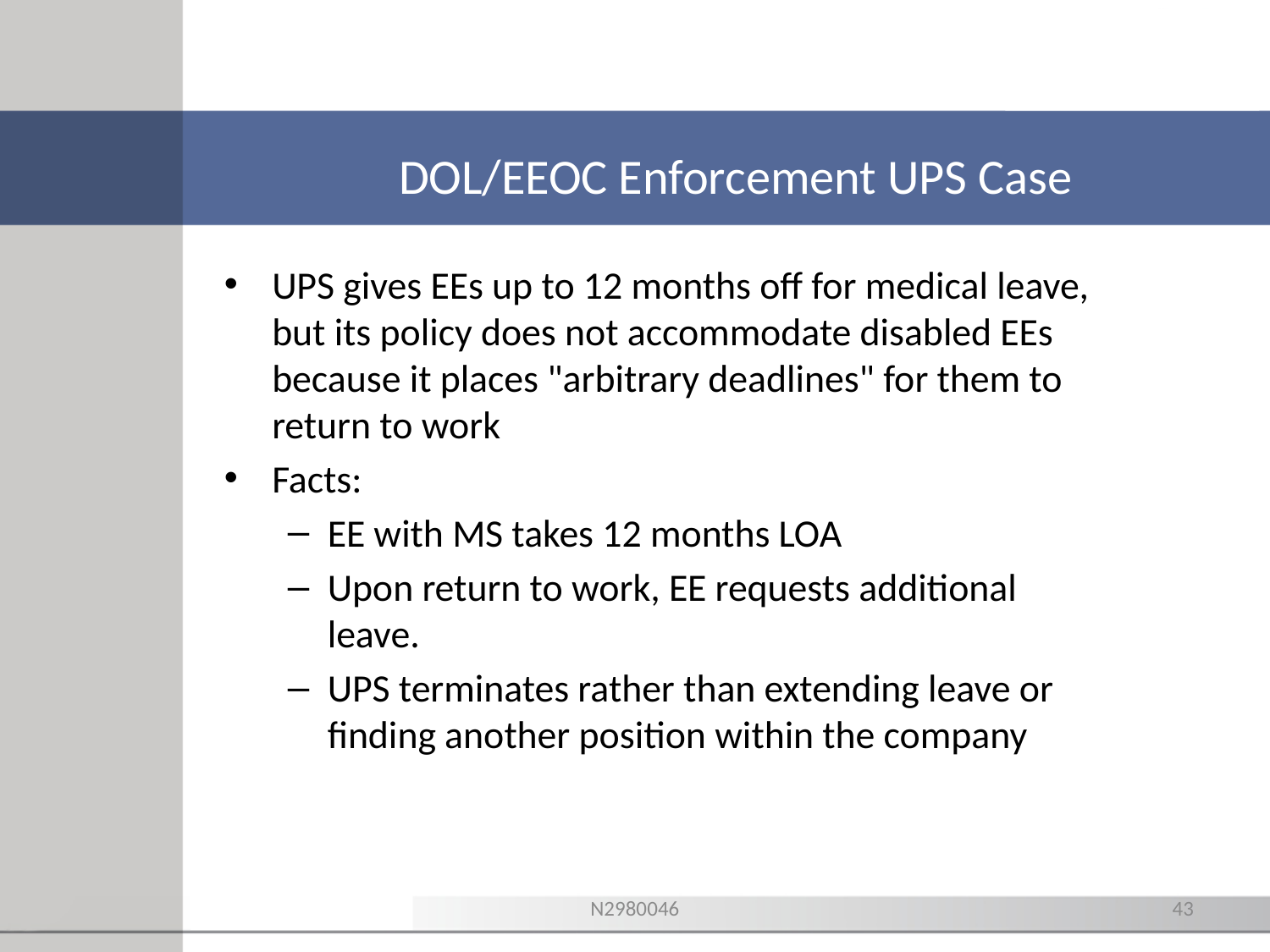

DOL/EEOC Enforcement UPS Case
UPS gives EEs up to 12 months off for medical leave, but its policy does not accommodate disabled EEs because it places "arbitrary deadlines" for them to return to work
Facts:
EE with MS takes 12 months LOA
Upon return to work, EE requests additional leave.
UPS terminates rather than extending leave or finding another position within the company

N2980046
43